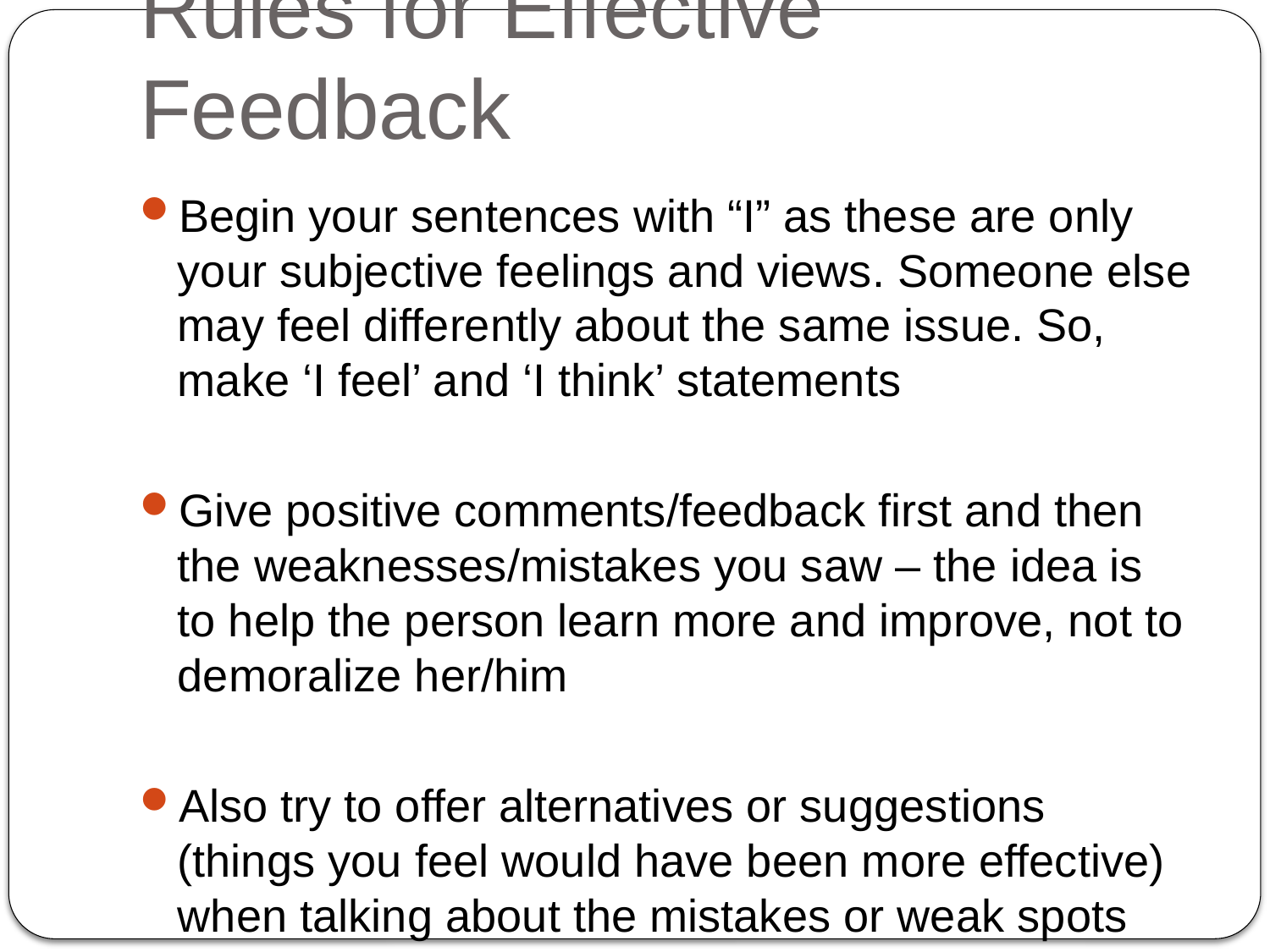

# Rules for Effective Feedback
Begin your sentences with “I” as these are only your subjective feelings and views. Someone else may feel differently about the same issue. So, make ‘I feel’ and ‘I think’ statements

Give positive comments/feedback first and then the weaknesses/mistakes you saw – the idea is to help the person learn more and improve, not to demoralize her/him

Also try to offer alternatives or suggestions (things you feel would have been more effective) when talking about the mistakes or weak spots